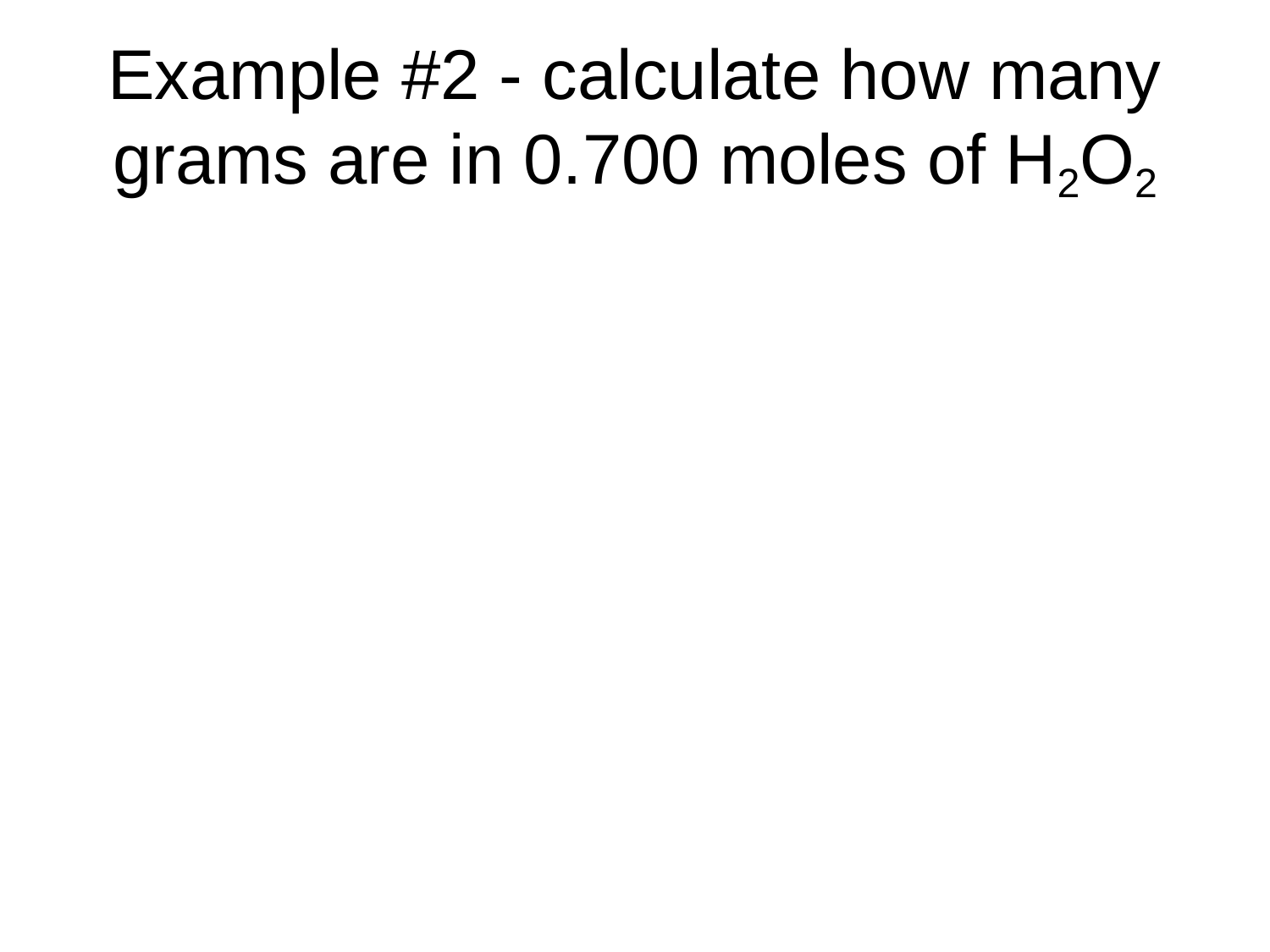

# Example #2 - calculate how many grams are in 0.700 moles of H2O2